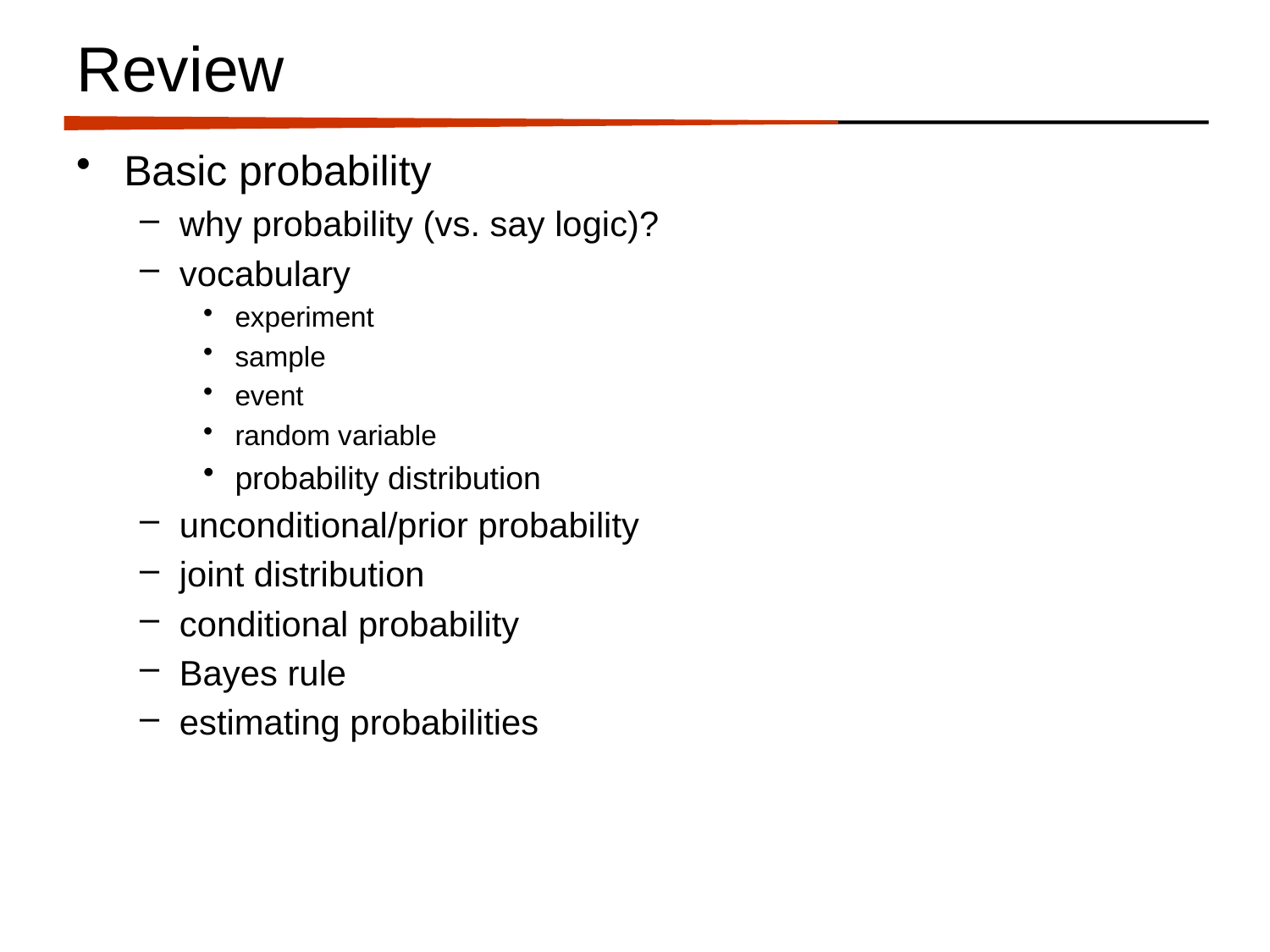

# Review
Basic probability
why probability (vs. say logic)?
vocabulary
experiment
sample
event
random variable
probability distribution
unconditional/prior probability
joint distribution
conditional probability
Bayes rule
estimating probabilities